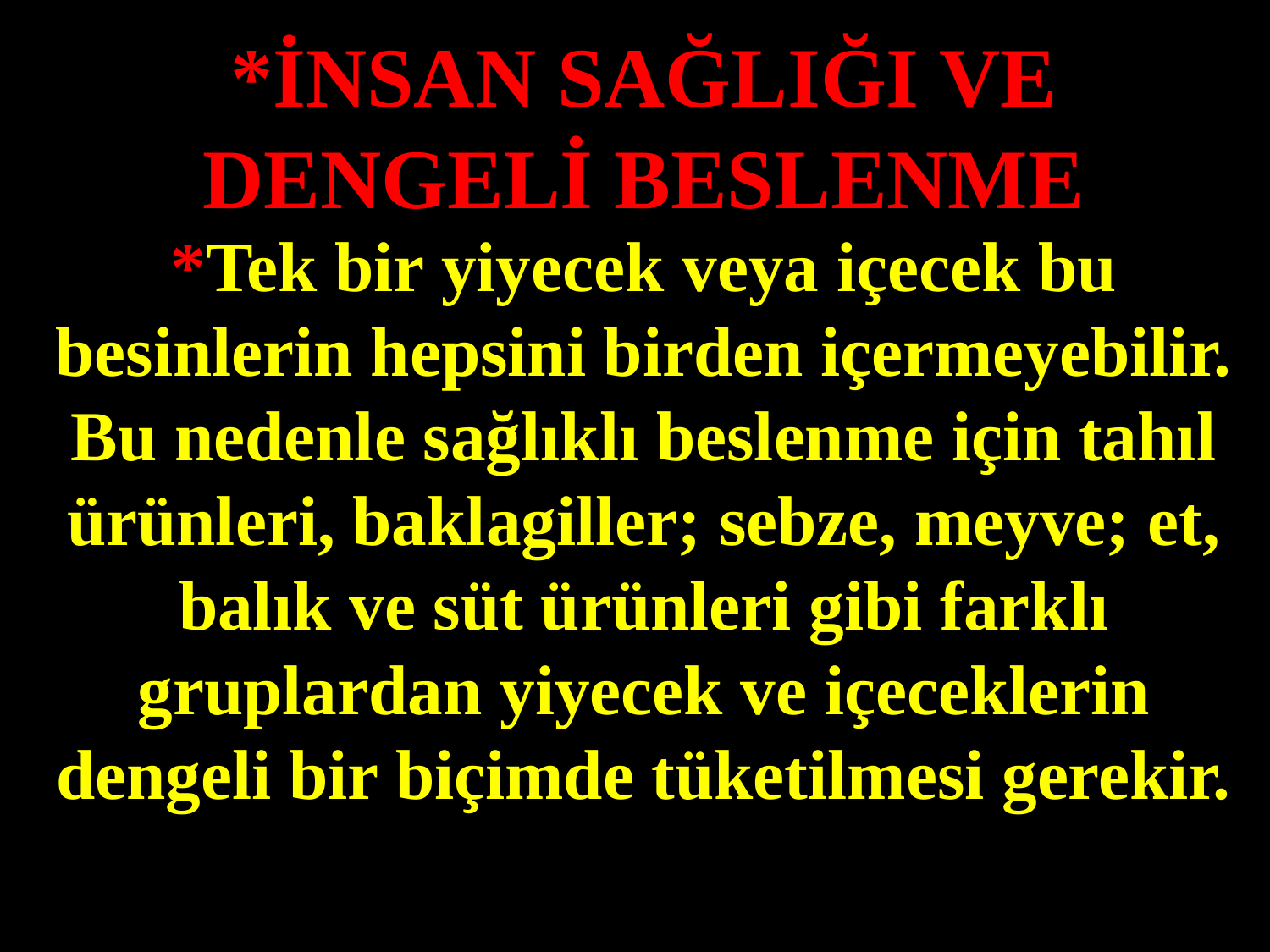

*İNSAN SAĞLIĞI VE DENGELİ BESLENME
*Tek bir yiyecek veya içecek bu besinlerin hepsini birden içermeyebilir. Bu nedenle sağlıklı beslenme için tahıl ürünleri, baklagiller; sebze, meyve; et, balık ve süt ürünleri gibi farklı gruplardan yiyecek ve içeceklerin dengeli bir biçimde tüketilmesi gerekir.
#